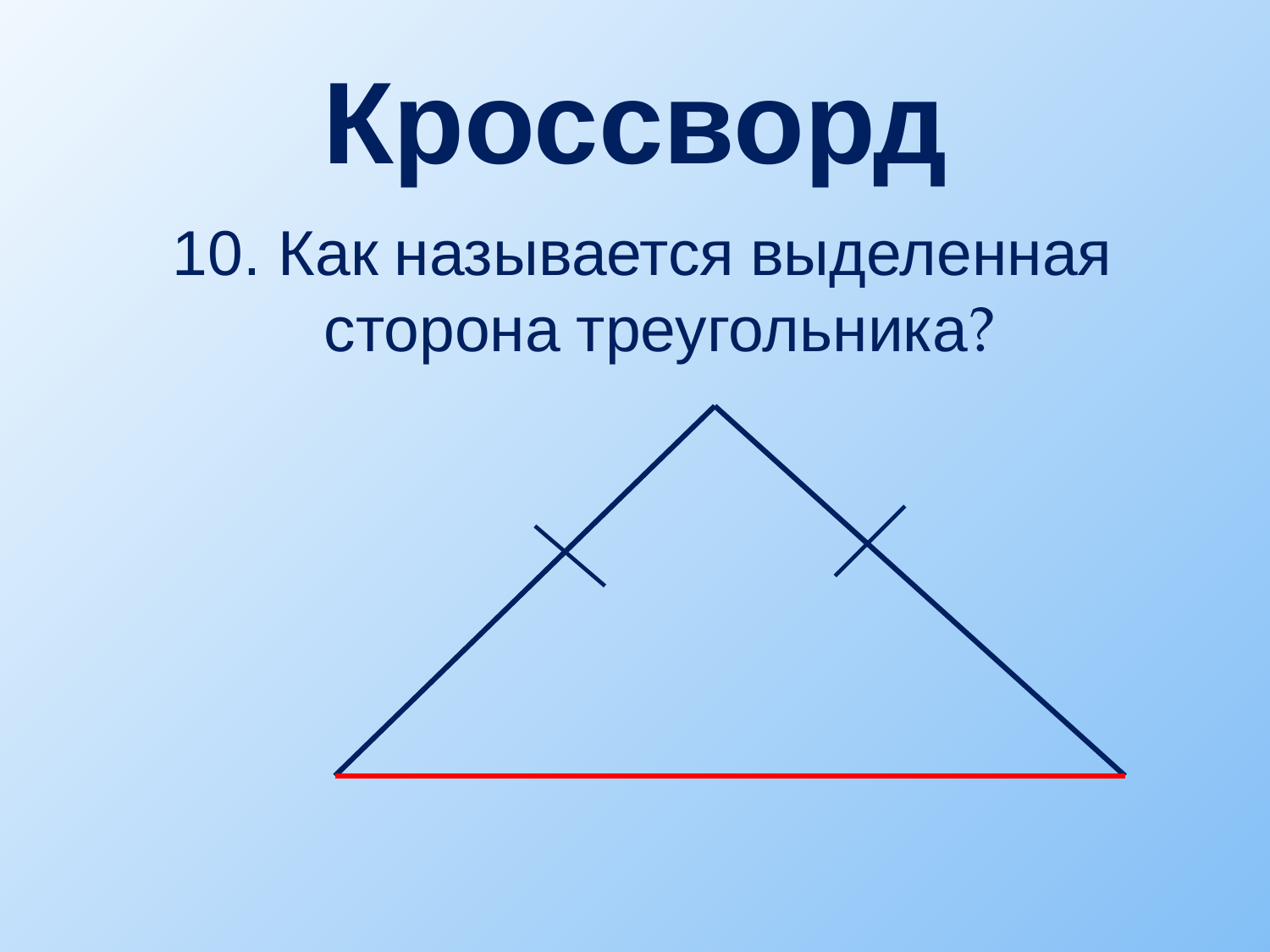

# Кроссворд
10. Как называется выделенная сторона треугольника?